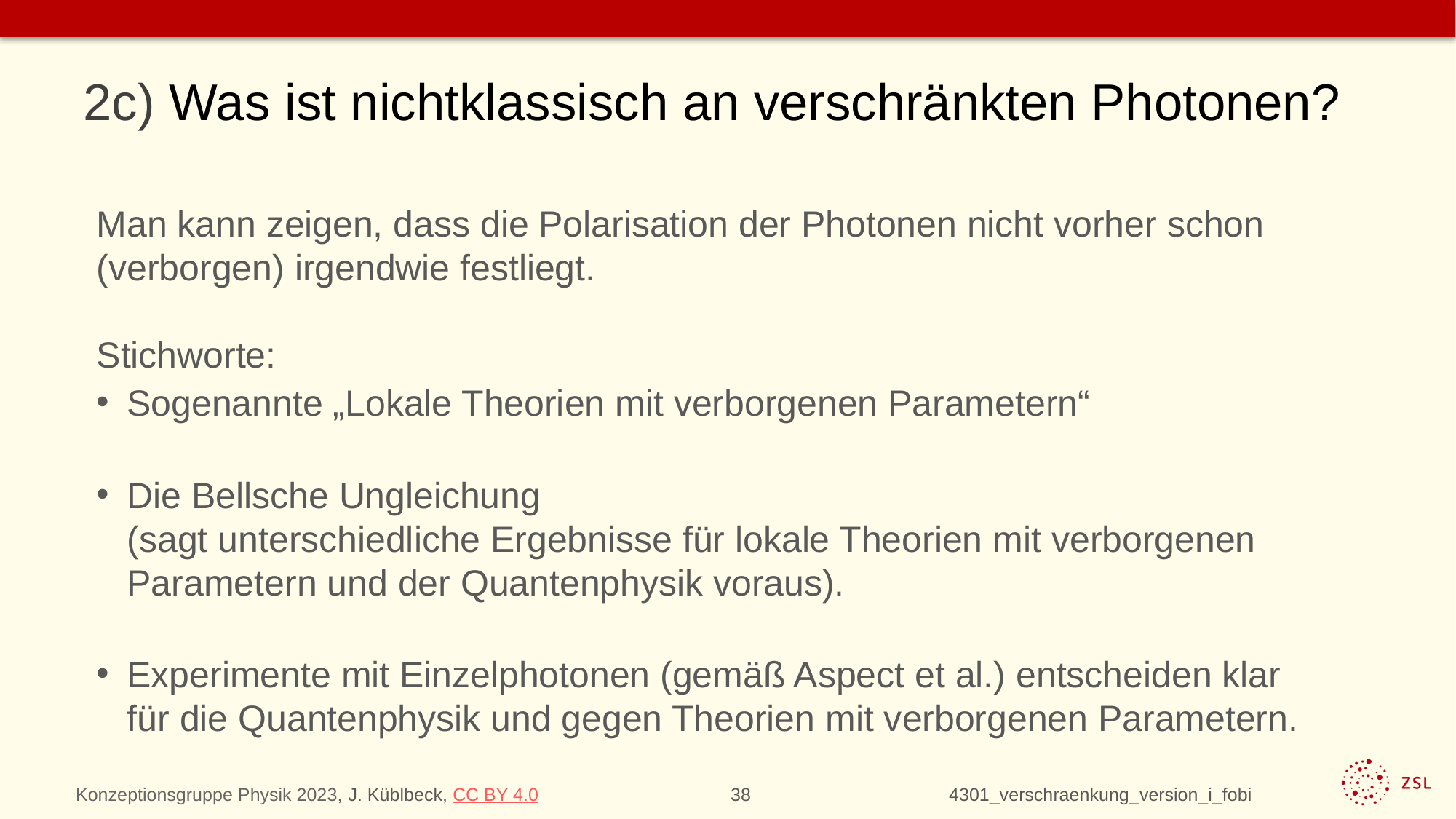

# 2c) Was ist nichtklassisch an verschränkten Photonen?
Man kann zeigen, dass die Polarisation der Photonen nicht vorher schon (verborgen) irgendwie festliegt.
Stichworte:
Sogenannte „Lokale Theorien mit verborgenen Parametern“
Die Bellsche Ungleichung
(sagt unterschiedliche Ergebnisse für lokale Theorien mit verborgenen Parametern und der Quantenphysik voraus).
Experimente mit Einzelphotonen (gemäß Aspect et al.) entscheiden klar
für die Quantenphysik und gegen Theorien mit verborgenen Parametern.